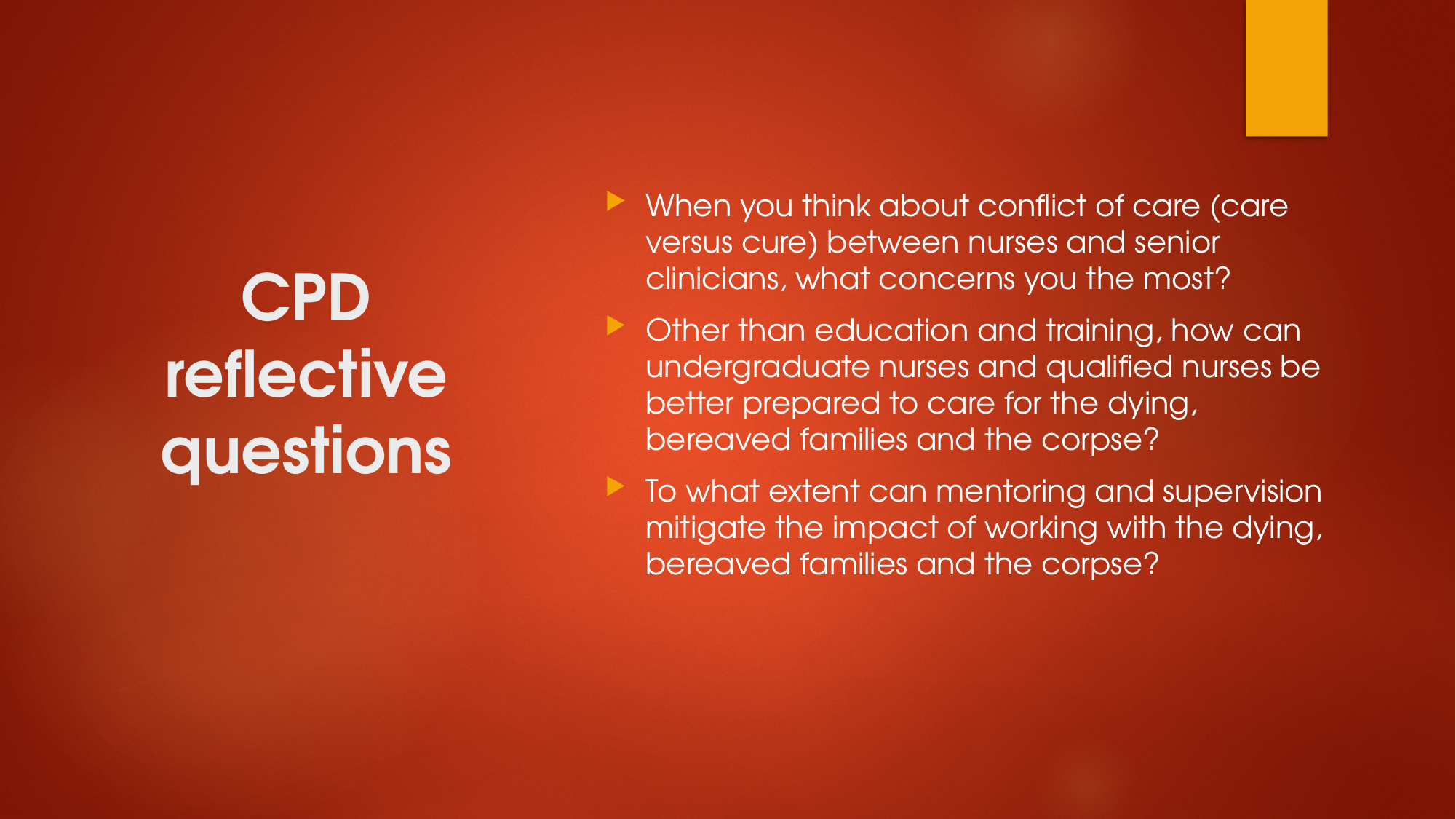

When you think about conflict of care (care versus cure) between nurses and senior clinicians, what concerns you the most?
Other than education and training, how can undergraduate nurses and qualified nurses be better prepared to care for the dying, bereaved families and the corpse?
To what extent can mentoring and supervision mitigate the impact of working with the dying, bereaved families and the corpse?

# CPD reflective questions